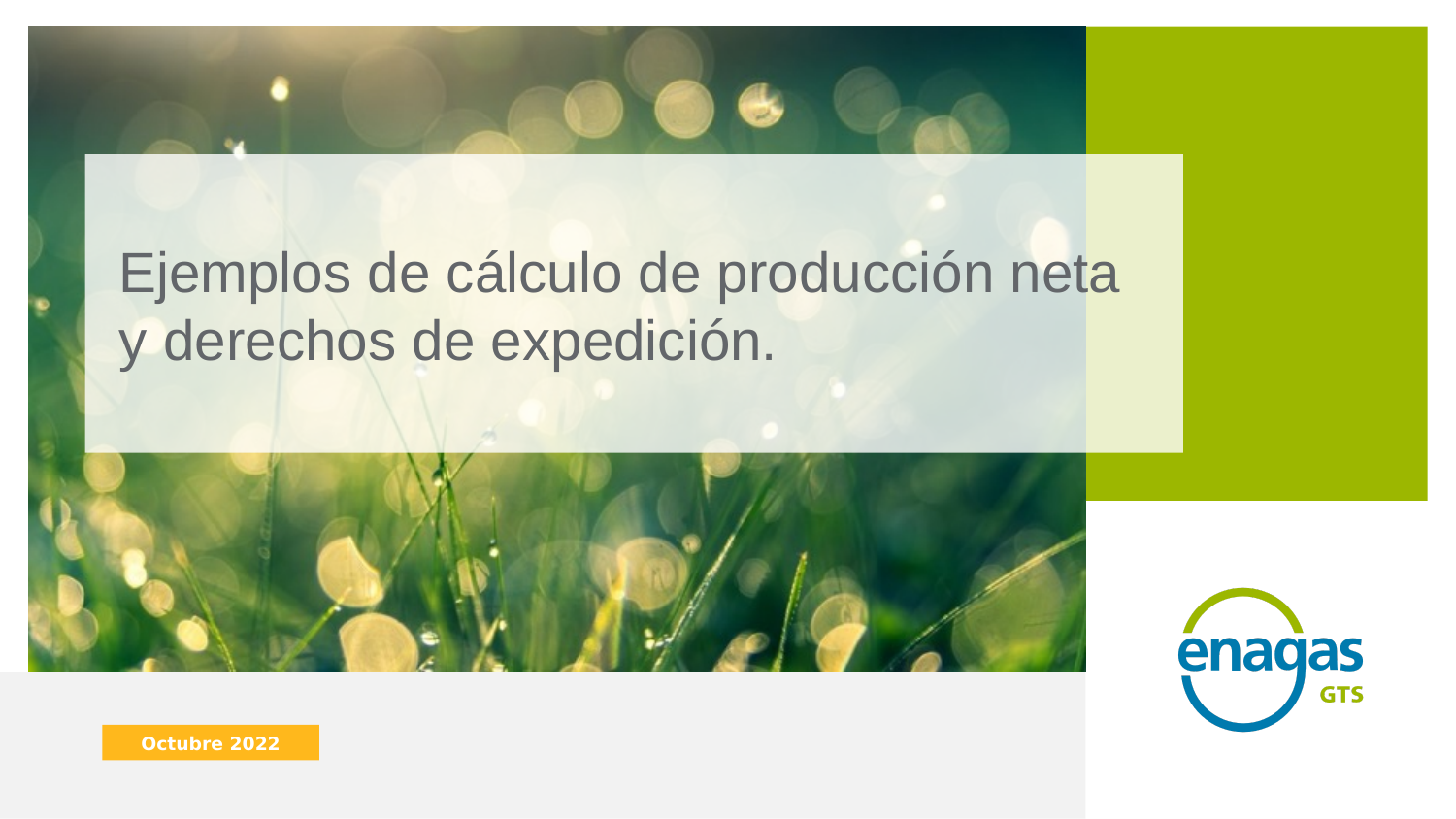

Ejemplos de cálculo de producción neta y derechos de expedición.
Octubre 2022